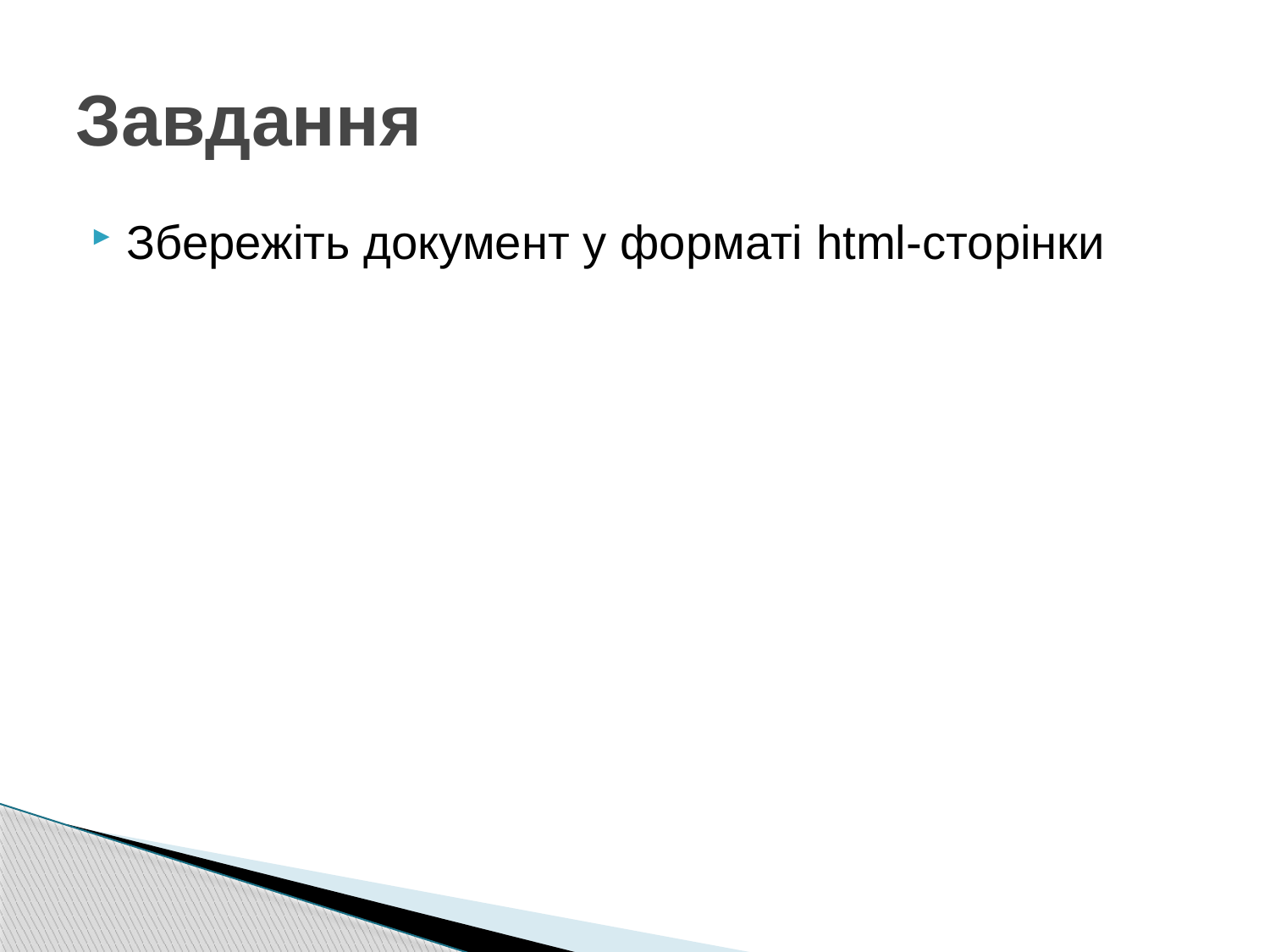

# Завдання
Збережіть документ у форматі html-сторінки